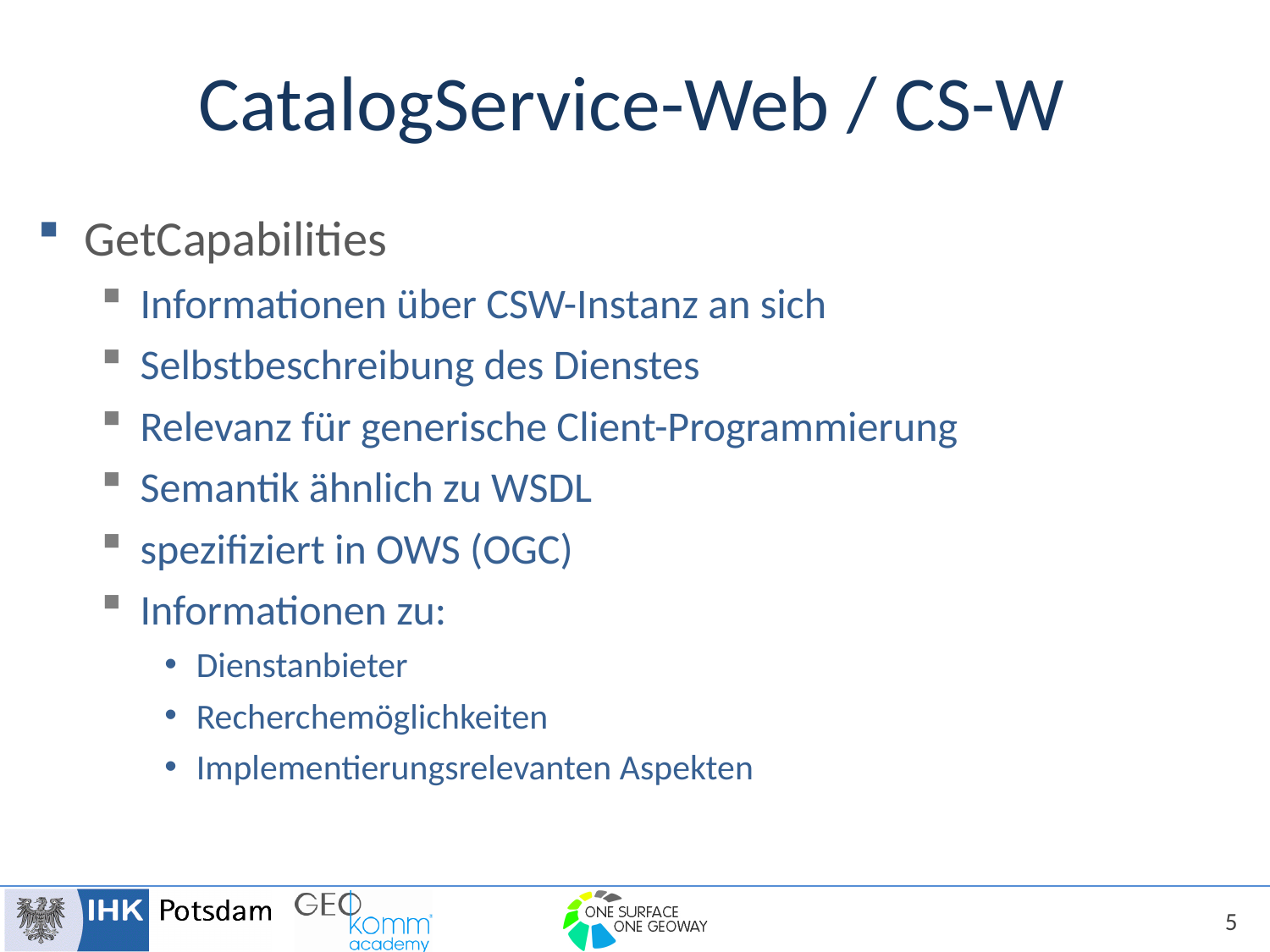

# CatalogService-Web / CS-W
GetCapabilities
Informationen über CSW-Instanz an sich
Selbstbeschreibung des Dienstes
Relevanz für generische Client-Programmierung
Semantik ähnlich zu WSDL
spezifiziert in OWS (OGC)
Informationen zu:
Dienstanbieter
Recherchemöglichkeiten
Implementierungsrelevanten Aspekten
5